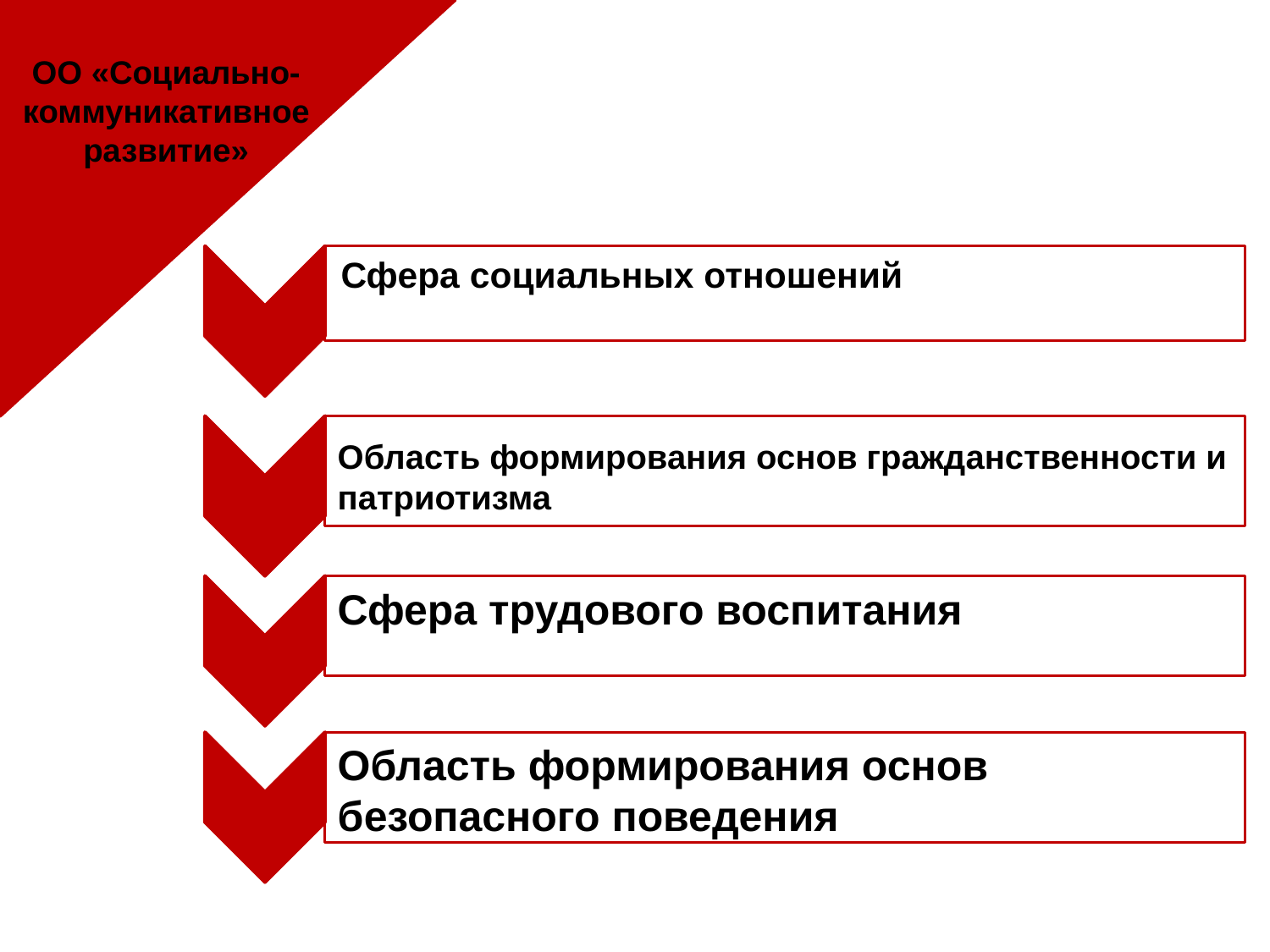

ОО «Социально-коммуникативное развитие»

# Подходы
 Сфера социальных отношений

Область формирования основ гражданственности и патриотизма

Сфера трудового воспитания

Область формирования основ безопасного поведения